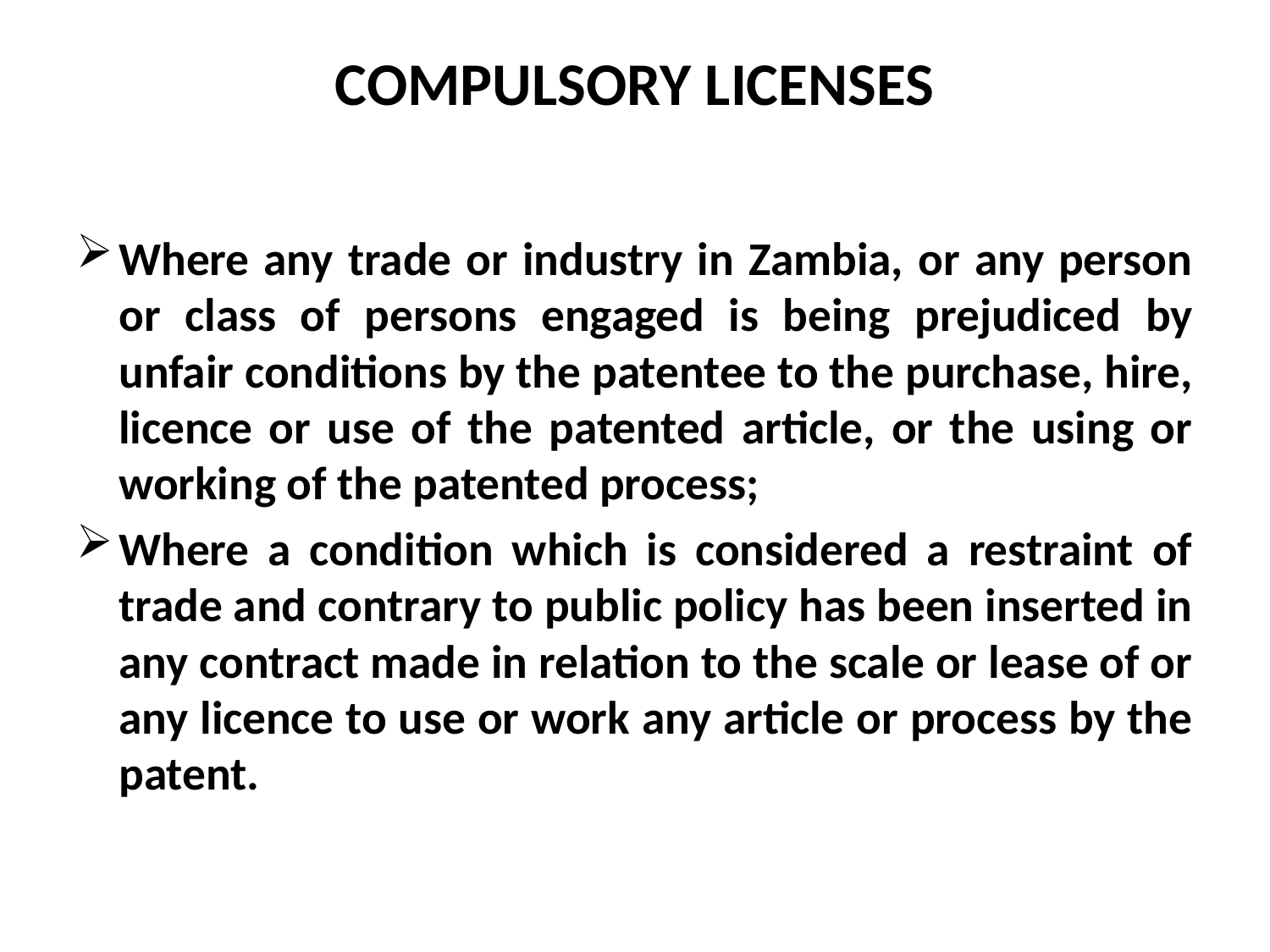

# COMPULSORY LICENSES
Where any trade or industry in Zambia, or any person or class of persons engaged is being prejudiced by unfair conditions by the patentee to the purchase, hire, licence or use of the patented article, or the using or working of the patented process;
Where a condition which is considered a restraint of trade and contrary to public policy has been inserted in any contract made in relation to the scale or lease of or any licence to use or work any article or process by the patent.